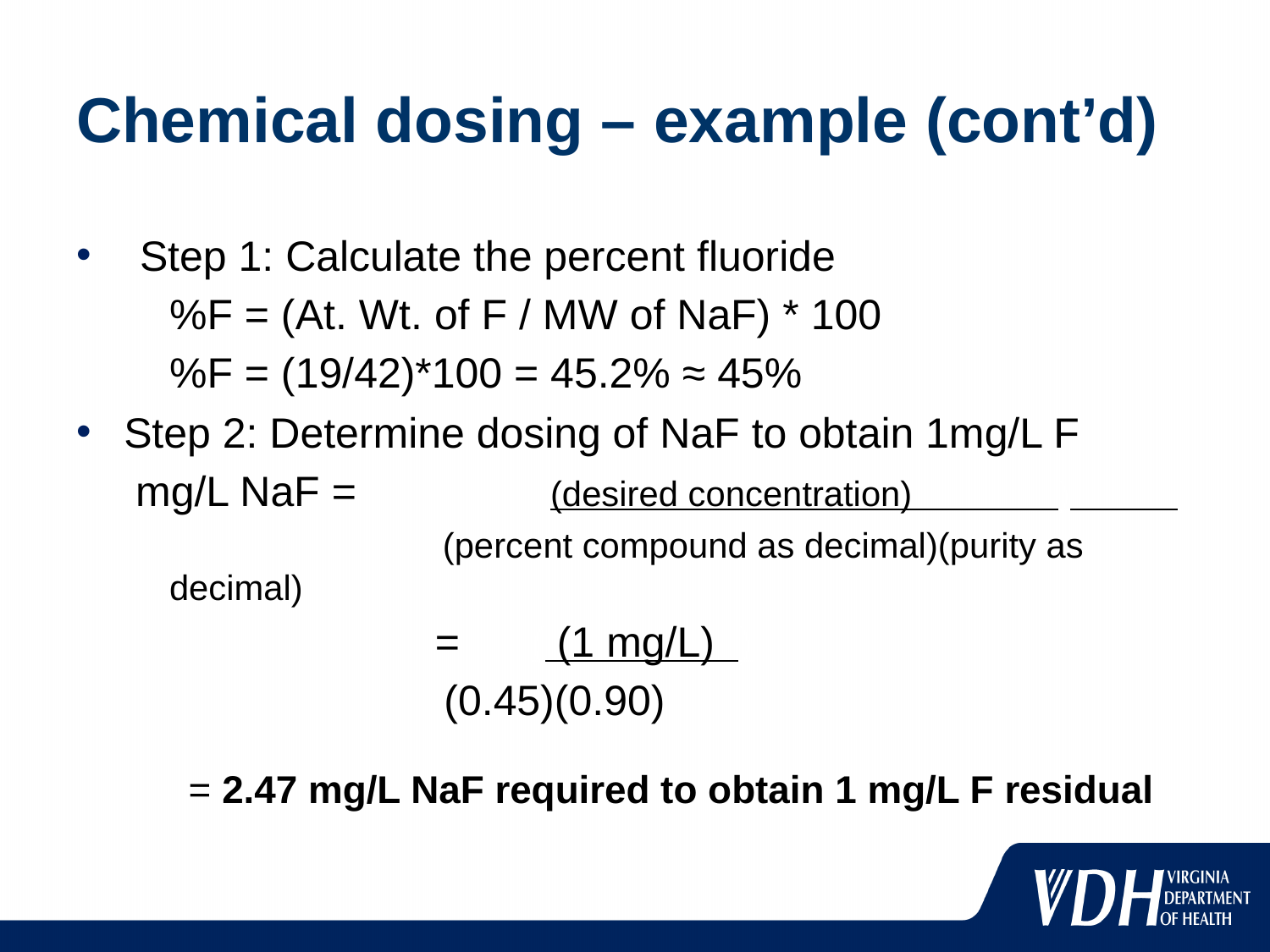

# Chemical dosing – example (cont’d)
Step 1: Calculate the percent fluoride
	%F = (At. Wt. of F / MW of NaF) * 100
	%F = (19/42)*100 = 45.2% ≈ 45%
Step 2: Determine dosing of NaF to obtain 1mg/L F
 mg/L NaF = 		(desired concentration)               )
			  (percent compound as decimal)(purity as decimal)
			 =      ( (1 mg/L)  )
                           (0.45)(0.90)

      = 2.47 mg/L NaF required to obtain 1 mg/L F residual